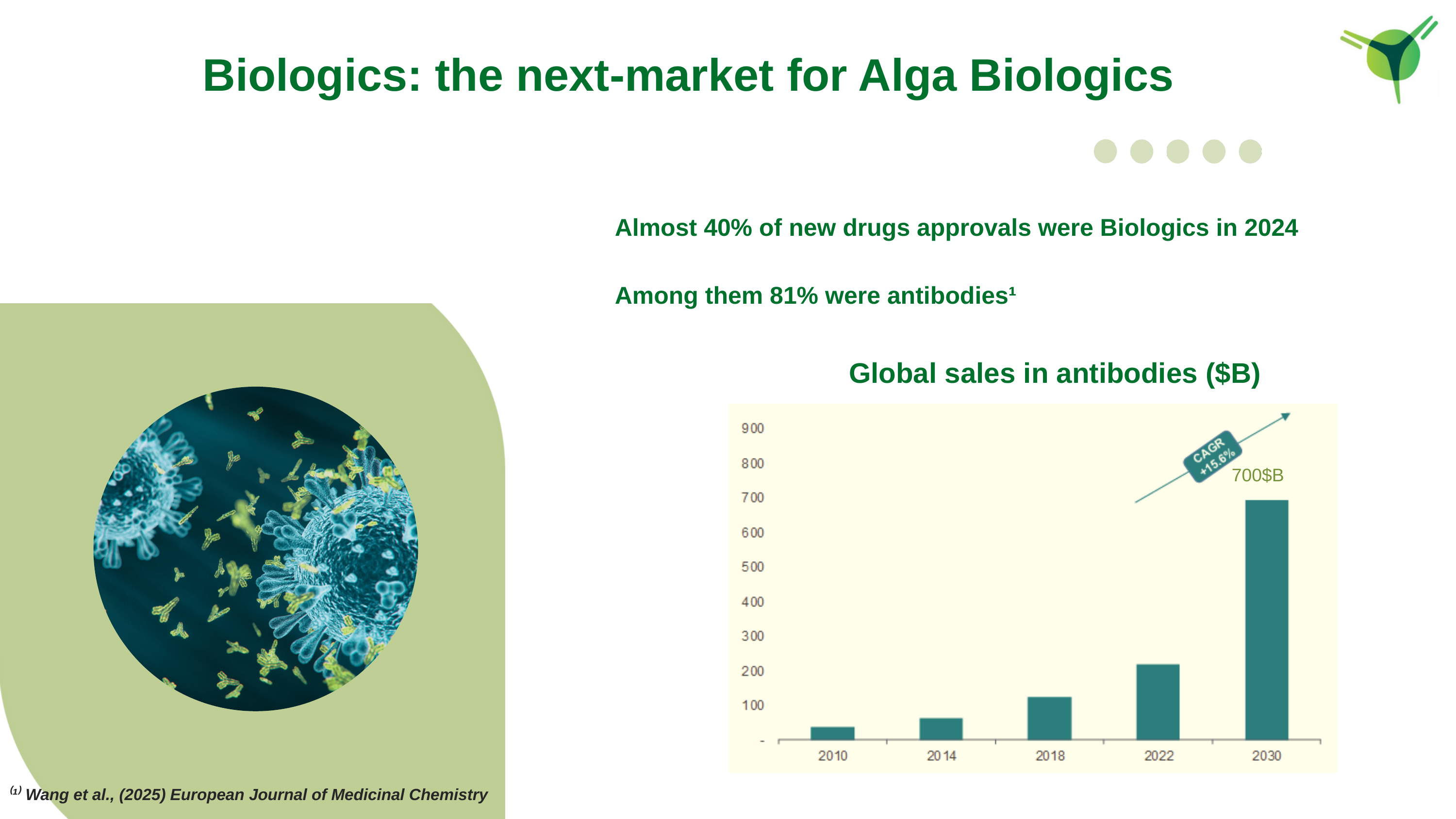

Biologics: the next-market for Alga Biologics

Almost 40% of new drugs approvals were Biologics in 2024

Among them 81% were antibodies¹

Global sales in antibodies ($B)

700$B

⁽¹⁾ Wang et al., (2025) European Journal of Medicinal Chemistry